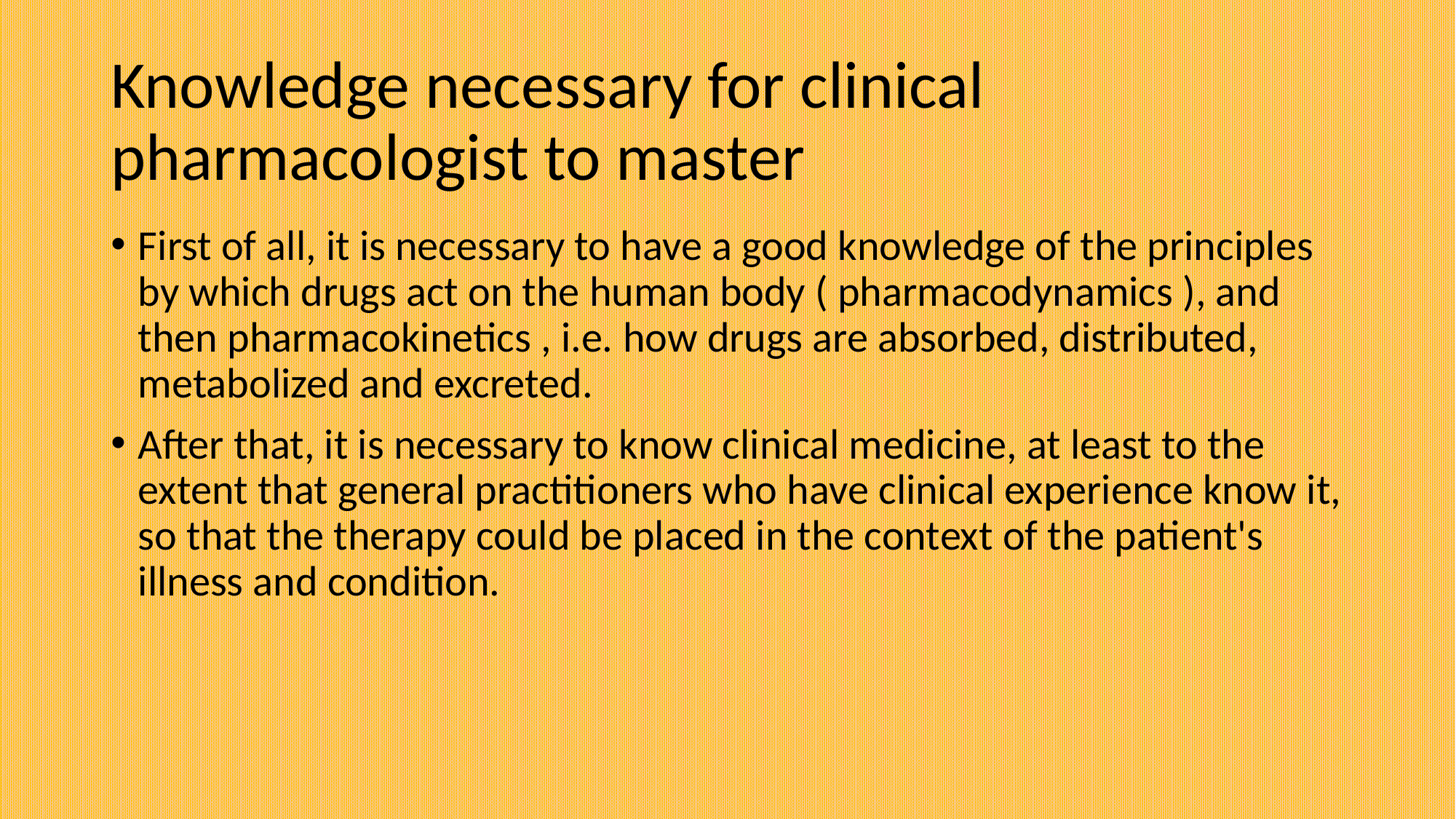

# Knowledge necessary for clinical pharmacologist to master
First of all, it is necessary to have a good knowledge of the principles by which drugs act on the human body ( pharmacodynamics ), and then pharmacokinetics , i.e. how drugs are absorbed, distributed, metabolized and excreted.
After that, it is necessary to know clinical medicine, at least to the extent that general practitioners who have clinical experience know it, so that the therapy could be placed in the context of the patient's illness and condition.